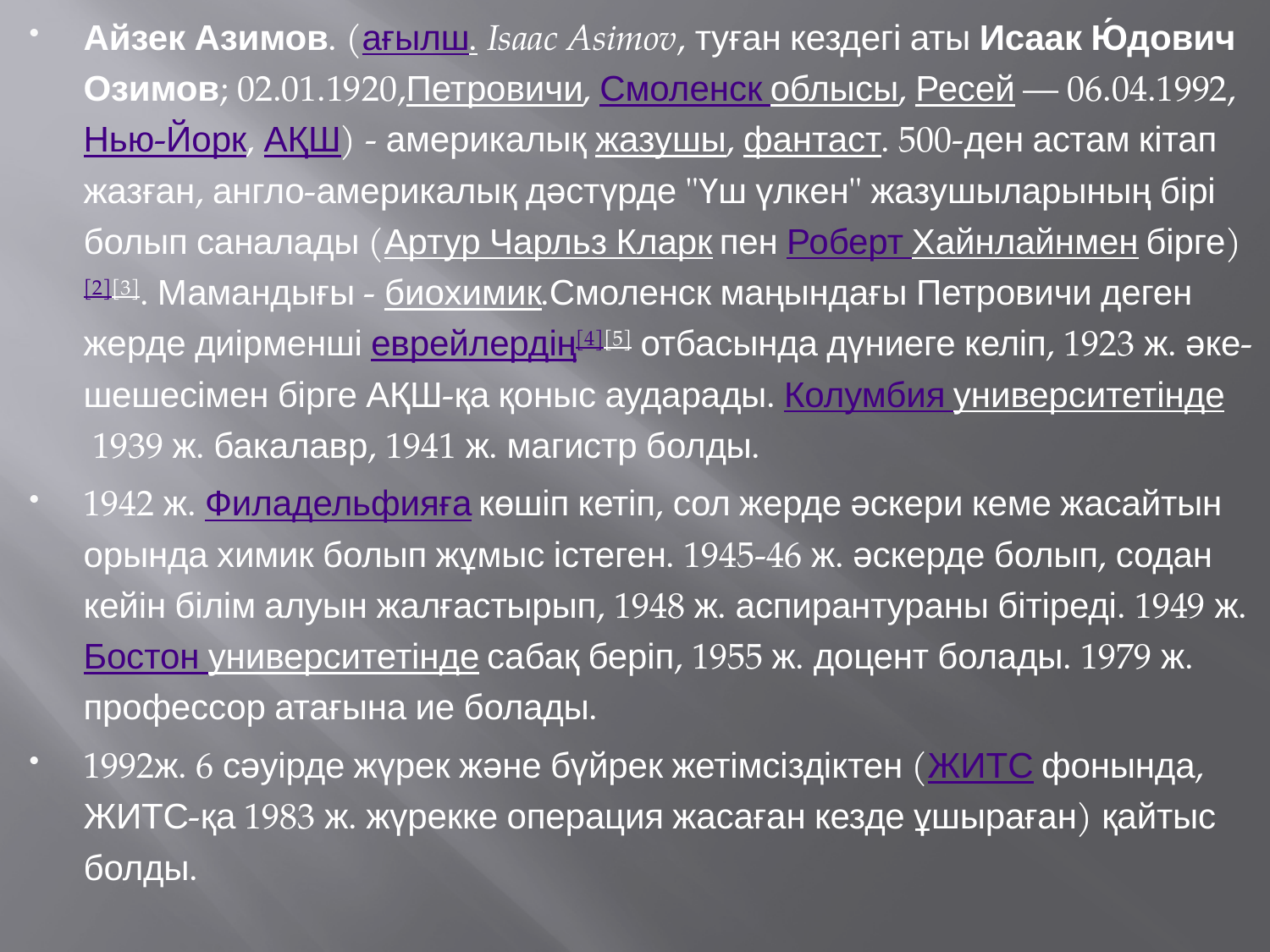

Айзек Азимов. (ағылш. Isaac Asimov, туған кездегі аты Исаак Ю́дович Озимов; 02.01.1920,Петровичи, Смоленск облысы, Ресей — 06.04.1992, Нью-Йорк, АҚШ) - америкалық жазушы, фантаст. 500-ден астам кітап жазған, англо-америкалық дәстүрде "Үш үлкен" жазушыларының бірі болып саналады (Артур Чарльз Кларк пен Роберт Хайнлайнмен бірге)[2][3]. Мамандығы - биохимик.Смоленск маңындағы Петровичи деген жерде диірменші еврейлердің[4][5] отбасында дүниеге келіп, 1923 ж. әке-шешесімен бірге АҚШ-қа қоныс аударады. Колумбия университетінде 1939 ж. бакалавр, 1941 ж. магистр болды.
1942 ж. Филадельфияға көшіп кетіп, сол жерде әскери кеме жасайтын орында химик болып жұмыс істеген. 1945-46 ж. әскерде болып, содан кейін білім алуын жалғастырып, 1948 ж. аспирантураны бітіреді. 1949 ж. Бостон университетінде сабақ беріп, 1955 ж. доцент болады. 1979 ж. профессор атағына ие болады.
1992ж. 6 сәуірде жүрек және бүйрек жетімсіздіктен (ЖИТС фонында, ЖИТС-қа 1983 ж. жүрекке операция жасаған кезде ұшыраған) қайтыс болды.